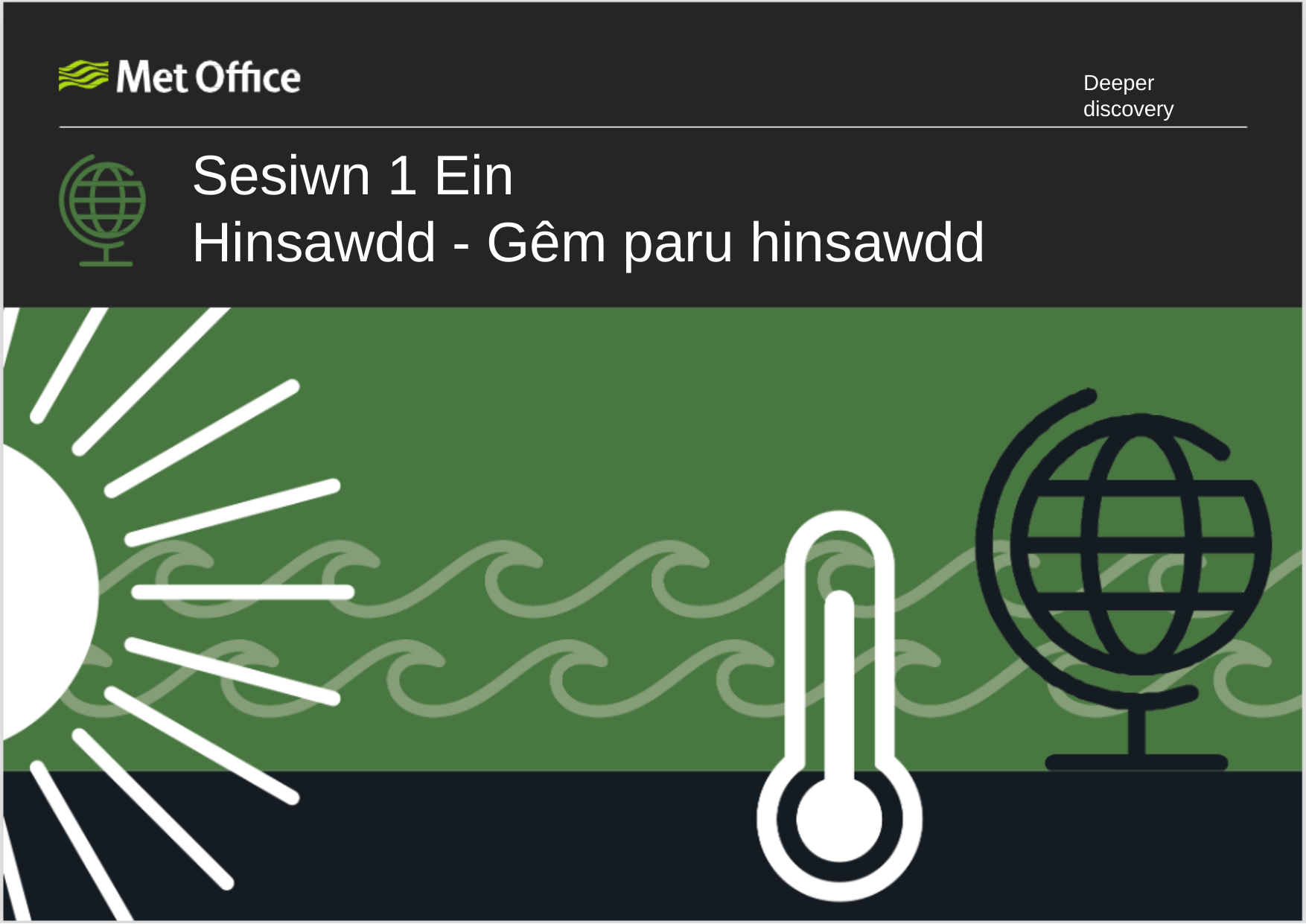

Deeper discovery
Sesiwn 1 Ein
Hinsawdd - Gêm paru hinsawdd